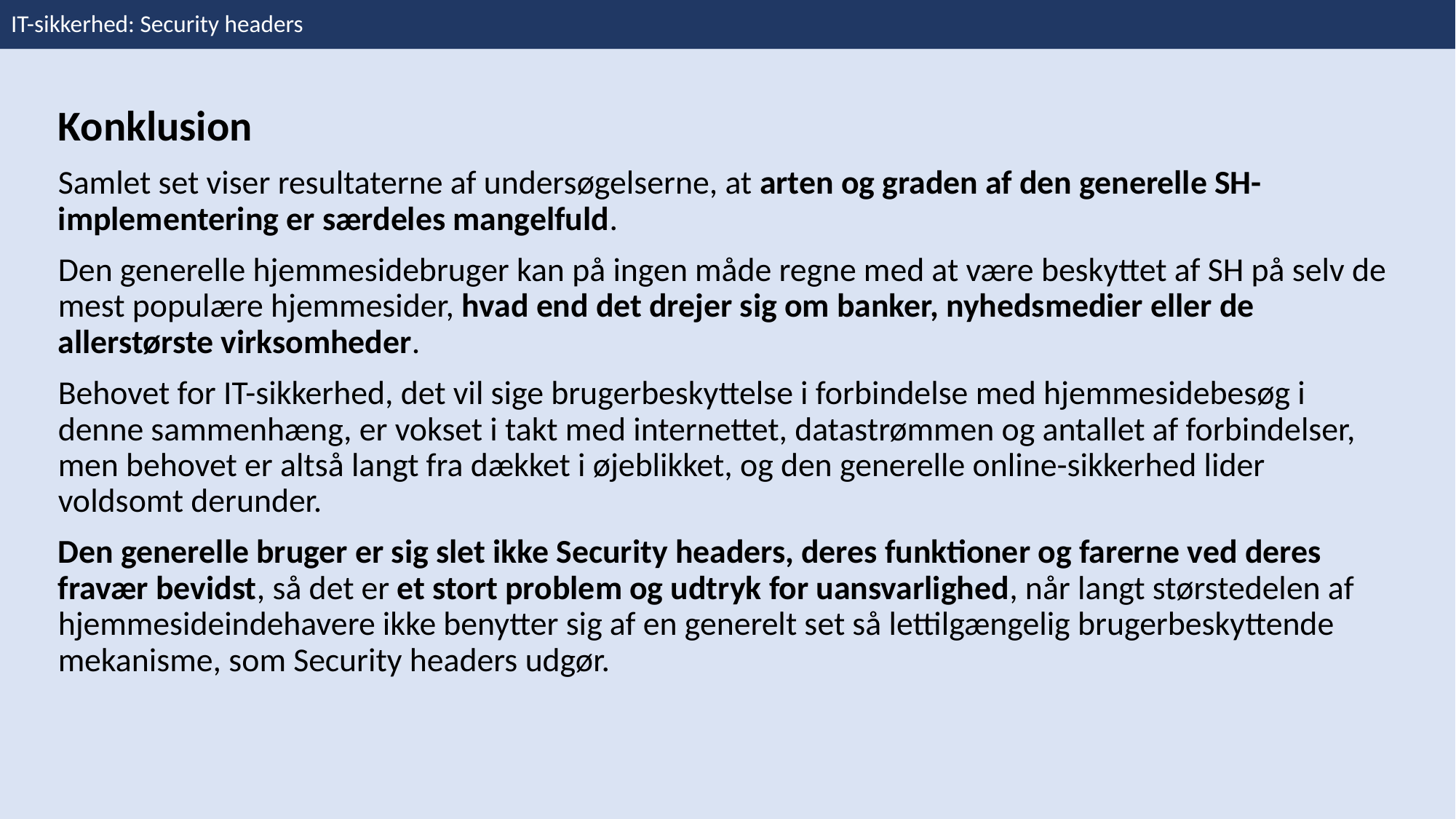

# IT-sikkerhed: Security headers
Konklusion
Samlet set viser resultaterne af undersøgelserne, at arten og graden af den generelle SH-implementering er særdeles mangelfuld.
Den generelle hjemmesidebruger kan på ingen måde regne med at være beskyttet af SH på selv de mest populære hjemmesider, hvad end det drejer sig om banker, nyhedsmedier eller de allerstørste virksomheder.
Behovet for IT-sikkerhed, det vil sige brugerbeskyttelse i forbindelse med hjemmesidebesøg i denne sammenhæng, er vokset i takt med internettet, datastrømmen og antallet af forbindelser, men behovet er altså langt fra dækket i øjeblikket, og den generelle online-sikkerhed lider voldsomt derunder.
Den generelle bruger er sig slet ikke Security headers, deres funktioner og farerne ved deres fravær bevidst, så det er et stort problem og udtryk for uansvarlighed, når langt størstedelen af hjemmesideindehavere ikke benytter sig af en generelt set så lettilgængelig brugerbeskyttende mekanisme, som Security headers udgør.